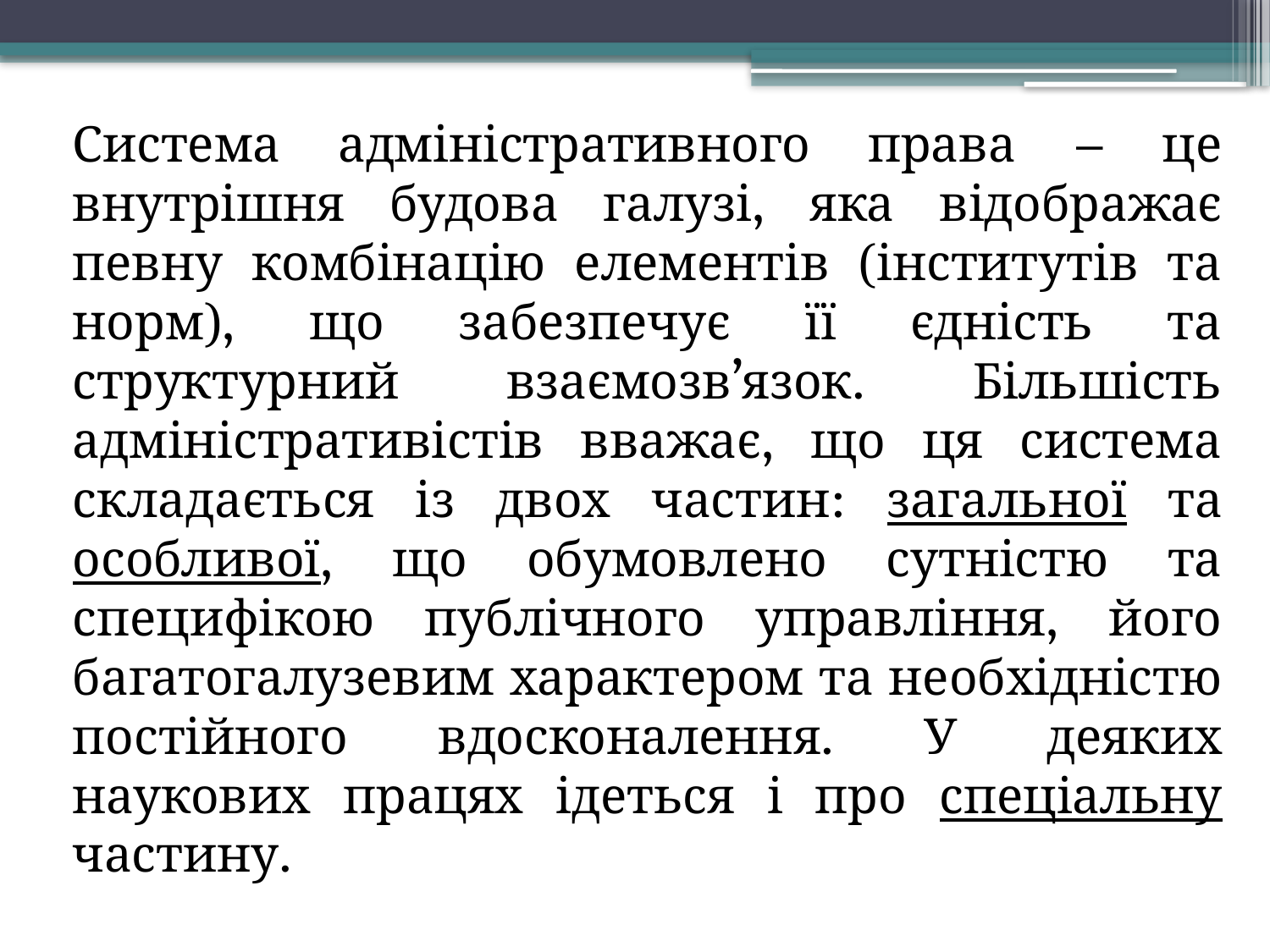

Система адміністративного права – це внутрішня будова галузі, яка відображає певну комбінацію елементів (інститутів та норм), що забезпечує її єдність та структурний взаємозв’язок. Більшість адміністративістів вважає, що ця система складається із двох частин: загальної та особливої, що обумовлено сутністю та специфікою публічного управління, його багатогалузевим характером та необхідністю постійного вдосконалення. У деяких наукових працях ідеться і про спеціальну частину.